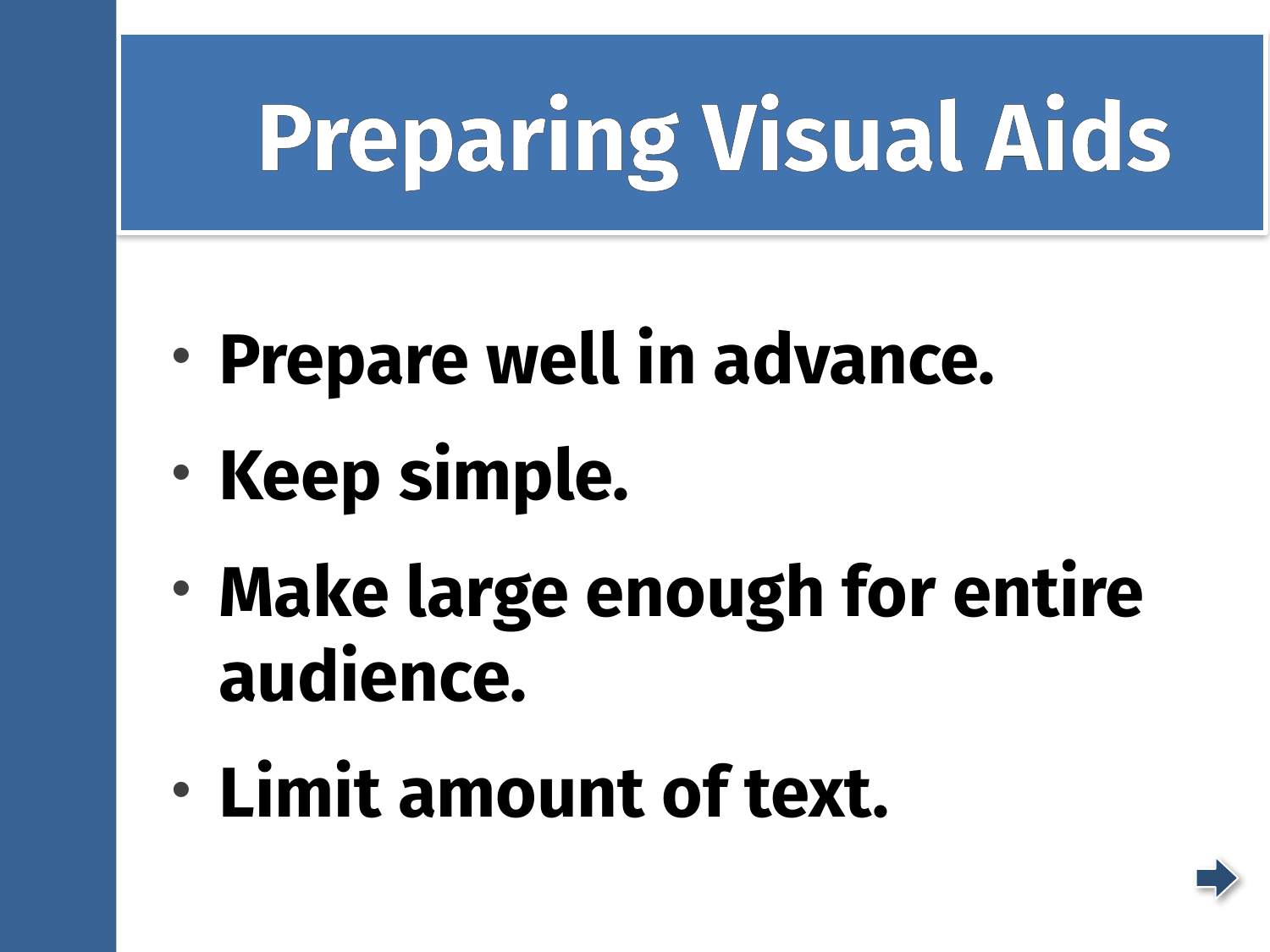

# Preparing Visual Aids
Prepare well in advance.
Keep simple.
Make large enough for entire audience.
Limit amount of text.